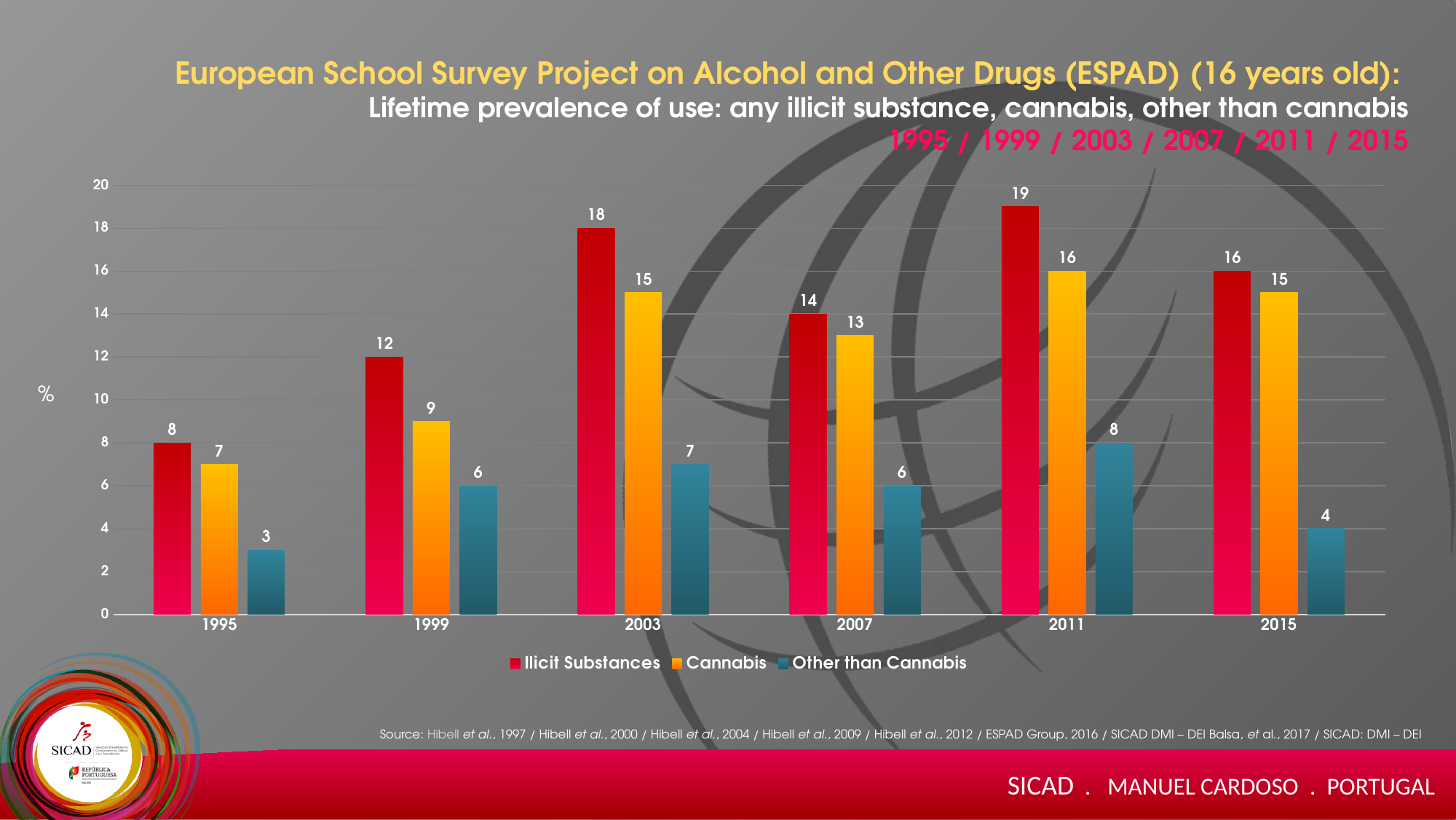

European School Survey Project on Alcohol and Other Drugs (ESPAD) (16 years old):
Lifetime prevalence of use: any illicit substance, cannabis, other than cannabis
1995 / 1999 / 2003 / 2007 / 2011 / 2015

### Chart

| Category | Ilicit Substances | Cannabis | Other than Cannabis |
|---|---|---|---|
| 1995 | 8.0 | 7.0 | 3.0 |
| 1999 | 12.0 | 9.0 | 6.0 |
| 2003 | 18.0 | 15.0 | 7.0 |
| 2007 | 14.0 | 13.0 | 6.0 |
| 2011 | 19.0 | 16.0 | 8.0 |
| 2015 | 16.0 | 15.0 | 4.0 |
%
Source: Hibell et al., 1997 / Hibell et al., 2000 / Hibell et al., 2004 / Hibell et al., 2009 / Hibell et al., 2012 / ESPAD Group, 2016 / SICAD DMI – DEI Balsa, et al., 2017 / SICAD: DMI – DEI